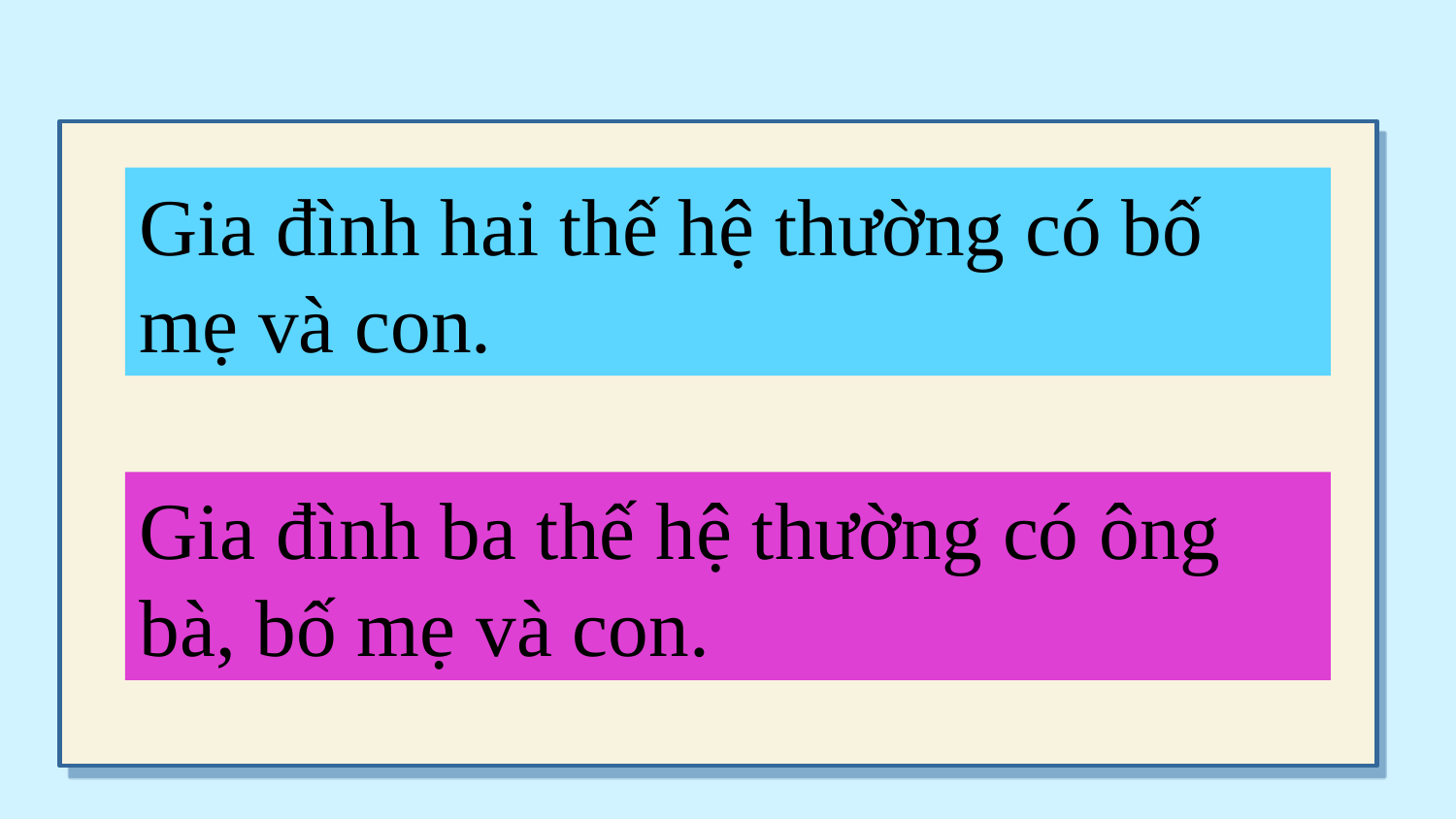

Gia đình hai thế hệ thường có bố mẹ và con.
Gia đình ba thế hệ thường có ông bà, bố mẹ và con.